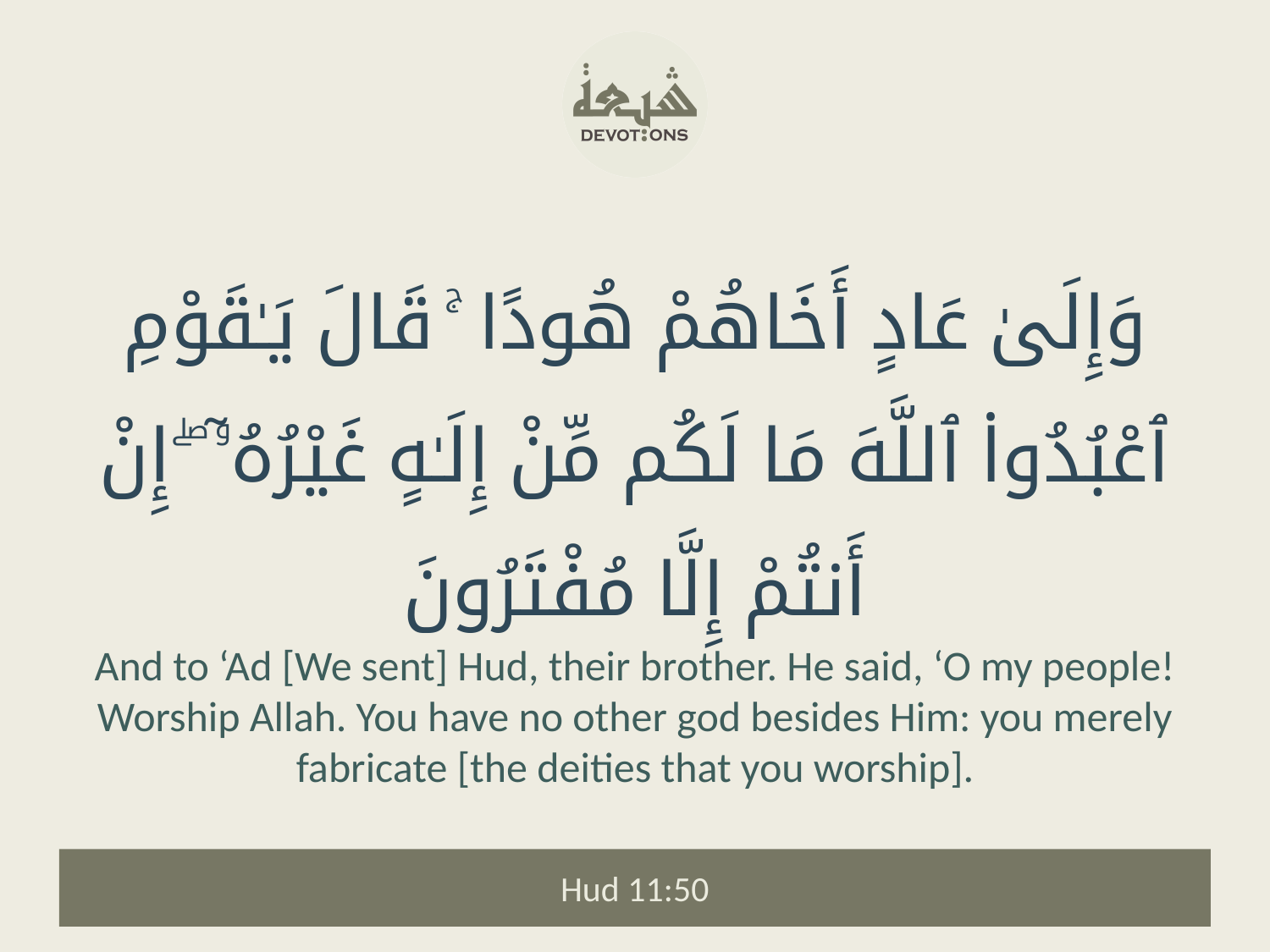

وَإِلَىٰ عَادٍ أَخَاهُمْ هُودًا ۚ قَالَ يَـٰقَوْمِ ٱعْبُدُوا۟ ٱللَّهَ مَا لَكُم مِّنْ إِلَـٰهٍ غَيْرُهُۥٓ ۖ إِنْ أَنتُمْ إِلَّا مُفْتَرُونَ
And to ‘Ad [We sent] Hud, their brother. He said, ‘O my people! Worship Allah. You have no other god besides Him: you merely fabricate [the deities that you worship].
Hud 11:50